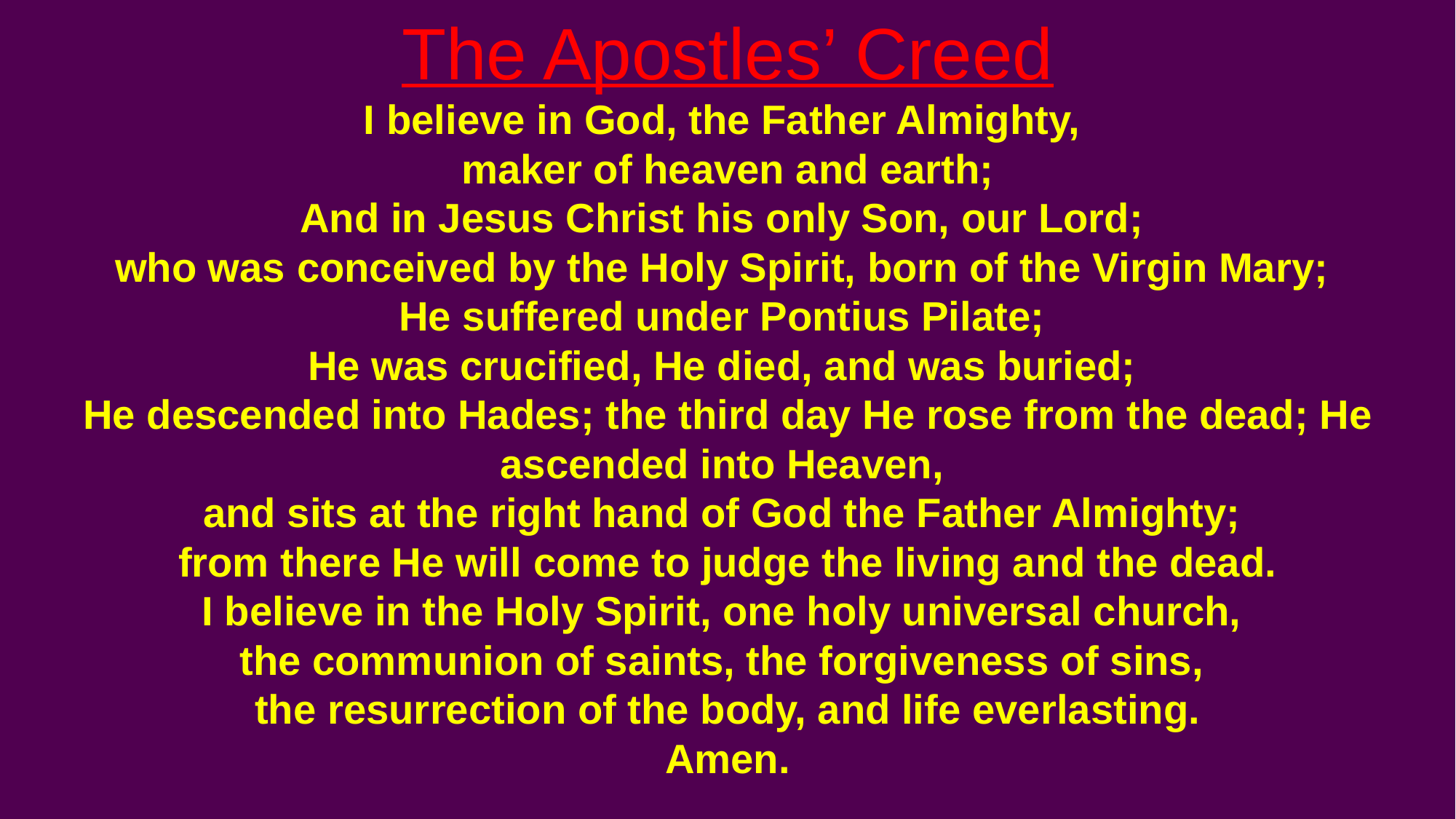

The Apostles’ Creed
I believe in God, the Father Almighty,
maker of heaven and earth;
And in Jesus Christ his only Son, our Lord;
who was conceived by the Holy Spirit, born of the Virgin Mary;
He suffered under Pontius Pilate;
He was crucified, He died, and was buried;
He descended into Hades; the third day He rose from the dead; He ascended into Heaven,
and sits at the right hand of God the Father Almighty;
from there He will come to judge the living and the dead.
I believe in the Holy Spirit, one holy universal church,
the communion of saints, the forgiveness of sins,
the resurrection of the body, and life everlasting.
Amen.